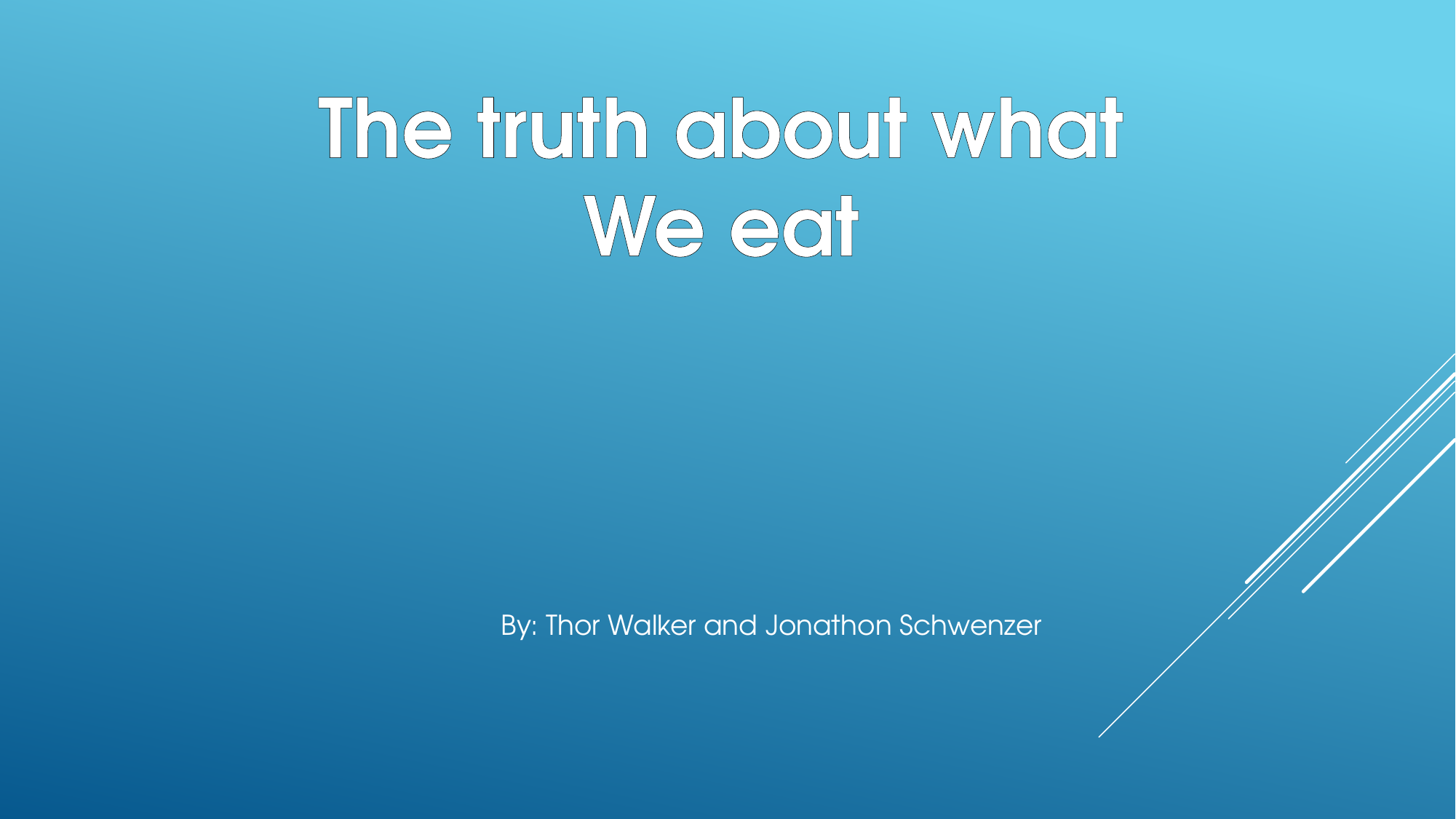

The truth about what
We eat
By: Thor Walker and Jonathon Schwenzer